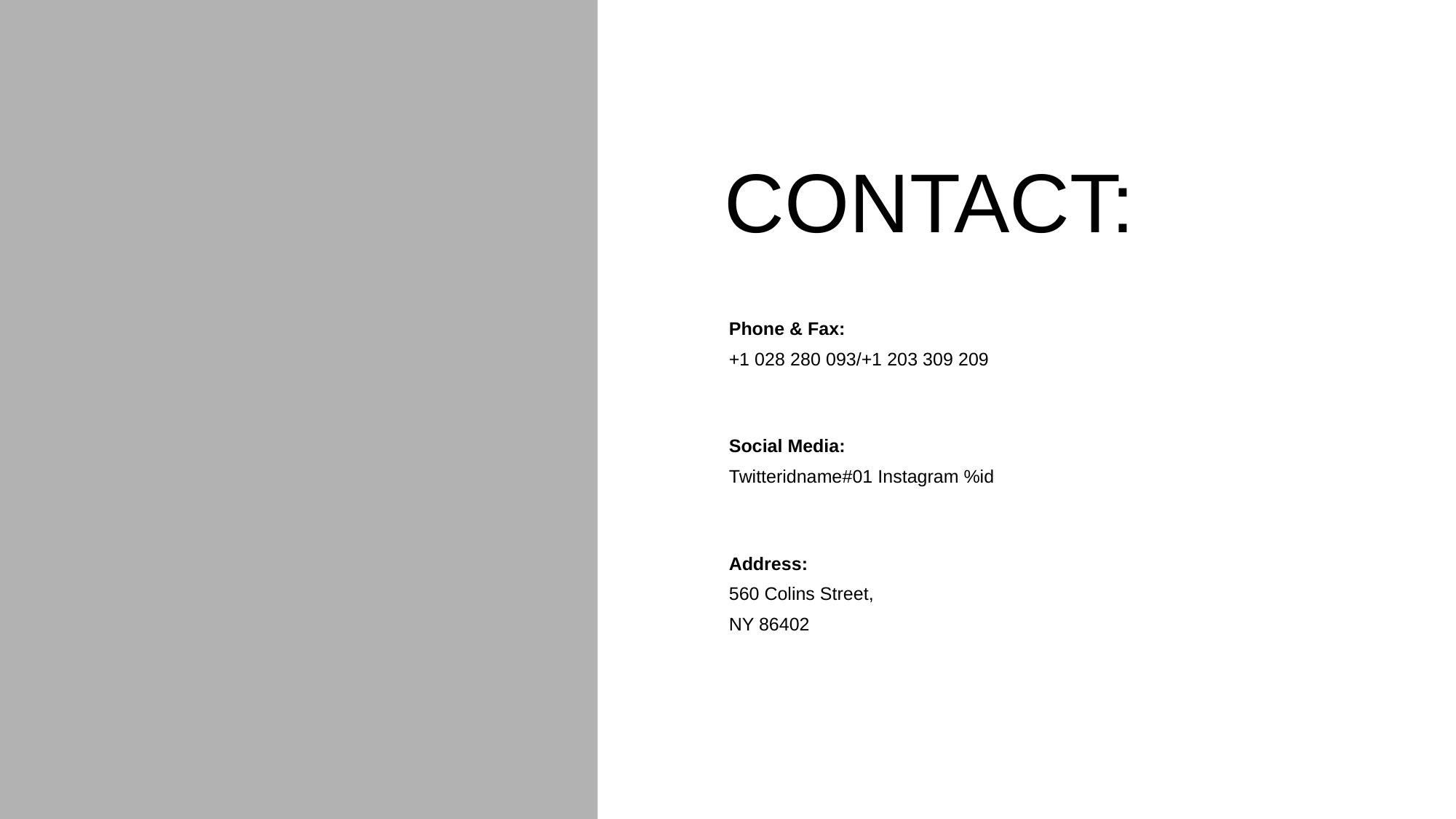

CONTACT:
Phone & Fax:
+1 028 280 093/+1 203 309 209
Social Media:
Twitteridname#01 Instagram %id
Address:
560 Colins Street,
NY 86402